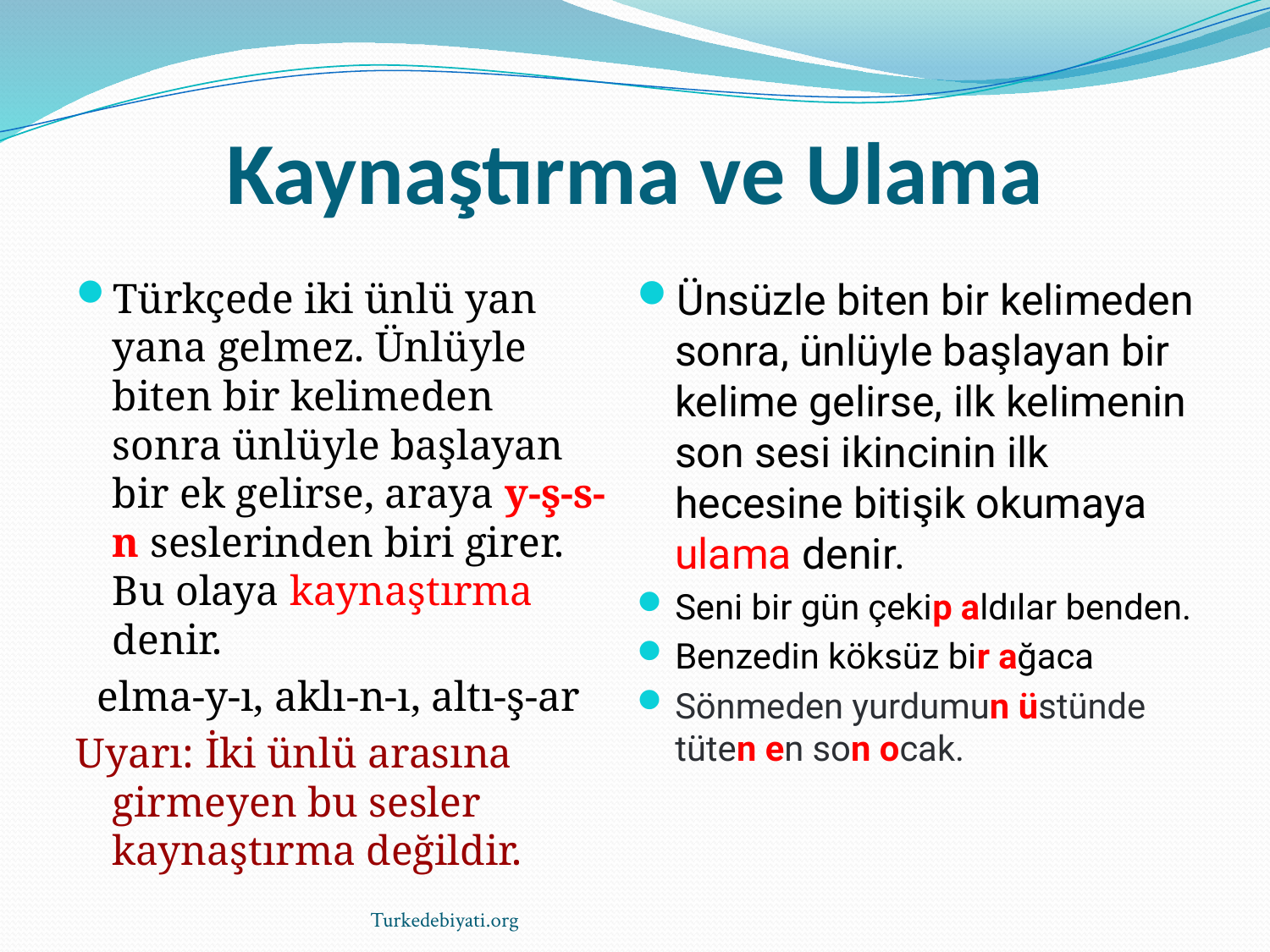

# Kaynaştırma ve Ulama
Türkçede iki ünlü yan yana gelmez. Ünlüyle biten bir kelimeden sonra ünlüyle başlayan bir ek gelirse, araya y-ş-s-n seslerinden biri girer. Bu olaya kaynaştırma denir.
  elma-y-ı, aklı-n-ı, altı-ş-ar
Uyarı: İki ünlü arasına girmeyen bu sesler kaynaştırma değildir.
Ünsüzle biten bir kelimeden sonra, ünlüyle başlayan bir kelime gelirse, ilk kelimenin son sesi ikincinin ilk hecesine bitişik okumaya ulama denir.
Seni bir gün çekip aldılar benden.
Benzedin köksüz bir ağaca
Sönmeden yurdumun üstünde tüten en son ocak.
Turkedebiyati.org